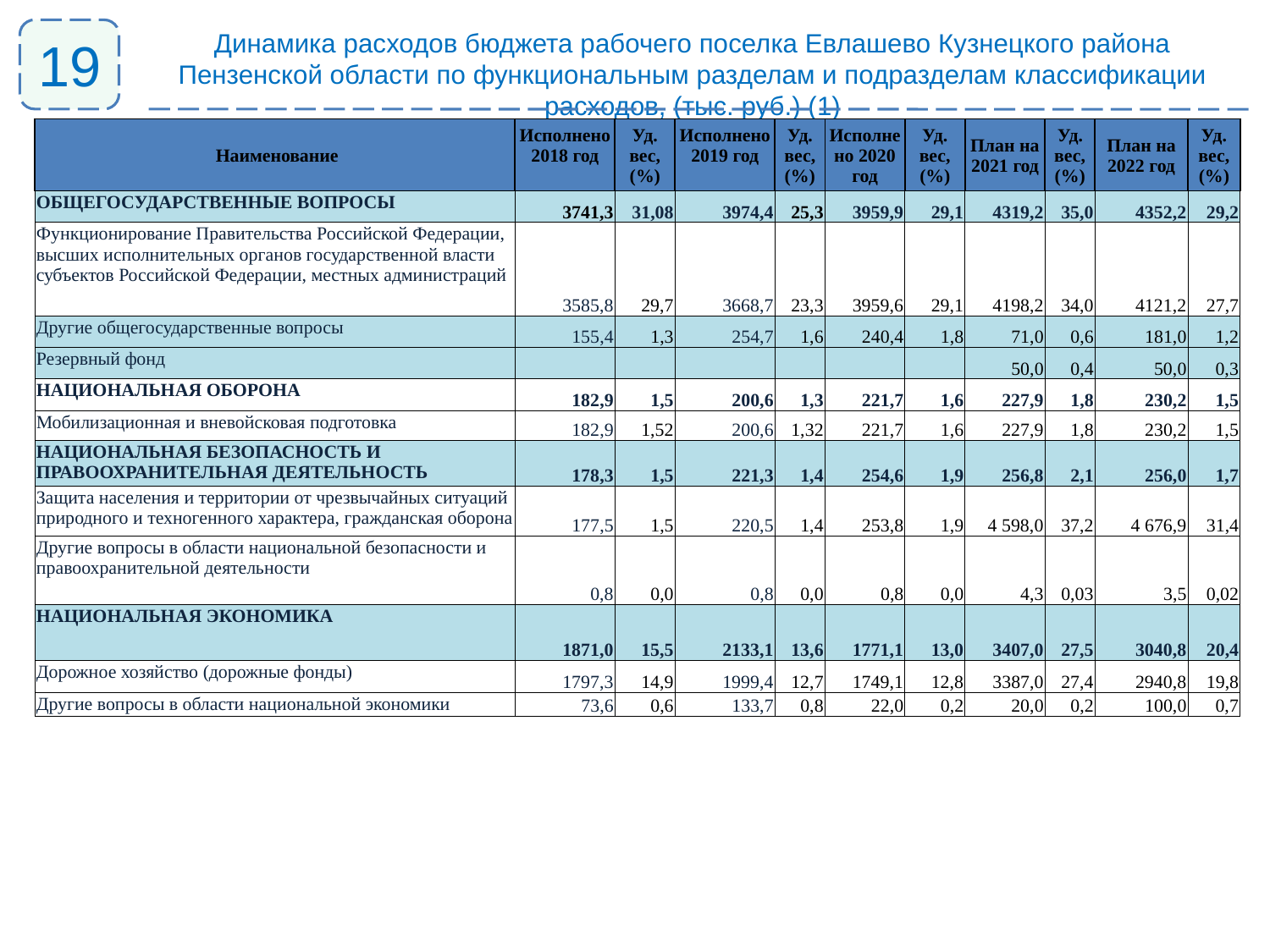

19
Динамика расходов бюджета рабочего поселка Евлашево Кузнецкого района Пензенской области по функциональным разделам и подразделам классификации расходов, (тыс. руб.) (1)
| Наименование | Исполнено 2018 год | Уд. вес, (%) | Исполнено 2019 год | Уд. вес, (%) | Исполнено 2020 год | Уд. вес, (%) | План на 2021 год | Уд. вес, (%) | План на 2022 год | Уд. вес, (%) |
| --- | --- | --- | --- | --- | --- | --- | --- | --- | --- | --- |
| ОБЩЕГОСУДАРСТВЕННЫЕ ВОПРОСЫ | 3741,3 | 31,08 | 3974,4 | 25,3 | 3959,9 | 29,1 | 4319,2 | 35,0 | 4352,2 | 29,2 |
| Функционирование Правительства Российской Федерации, высших исполнительных органов государственной власти субъектов Российской Федерации, местных администраций | 3585,8 | 29,7 | 3668,7 | 23,3 | 3959,6 | 29,1 | 4198,2 | 34,0 | 4121,2 | 27,7 |
| Другие общегосударственные вопросы | 155,4 | 1,3 | 254,7 | 1,6 | 240,4 | 1,8 | 71,0 | 0,6 | 181,0 | 1,2 |
| Резервный фонд |  |  |  |  |  |  | 50,0 | 0,4 | 50,0 | 0,3 |
| НАЦИОНАЛЬНАЯ ОБОРОНА | 182,9 | 1,5 | 200,6 | 1,3 | 221,7 | 1,6 | 227,9 | 1,8 | 230,2 | 1,5 |
| Мобилизационная и вневойсковая подготовка | 182,9 | 1,52 | 200,6 | 1,32 | 221,7 | 1,6 | 227,9 | 1,8 | 230,2 | 1,5 |
| НАЦИОНАЛЬНАЯ БЕЗОПАСНОСТЬ И ПРАВООХРАНИТЕЛЬНАЯ ДЕЯТЕЛЬНОСТЬ | 178,3 | 1,5 | 221,3 | 1,4 | 254,6 | 1,9 | 256,8 | 2,1 | 256,0 | 1,7 |
| Защита населения и территории от чрезвычайных ситуаций природного и техногенного характера, гражданская оборона | 177,5 | 1,5 | 220,5 | 1,4 | 253,8 | 1,9 | 4 598,0 | 37,2 | 4 676,9 | 31,4 |
| Другие вопросы в области национальной безопасности и правоохранительной деятельности | 0,8 | 0,0 | 0,8 | 0,0 | 0,8 | 0,0 | 4,3 | 0,03 | 3,5 | 0,02 |
| НАЦИОНАЛЬНАЯ ЭКОНОМИКА | 1871,0 | 15,5 | 2133,1 | 13,6 | 1771,1 | 13,0 | 3407,0 | 27,5 | 3040,8 | 20,4 |
| Дорожное хозяйство (дорожные фонды) | 1797,3 | 14,9 | 1999,4 | 12,7 | 1749,1 | 12,8 | 3387,0 | 27,4 | 2940,8 | 19,8 |
| Другие вопросы в области национальной экономики | 73,6 | 0,6 | 133,7 | 0,8 | 22,0 | 0,2 | 20,0 | 0,2 | 100,0 | 0,7 |